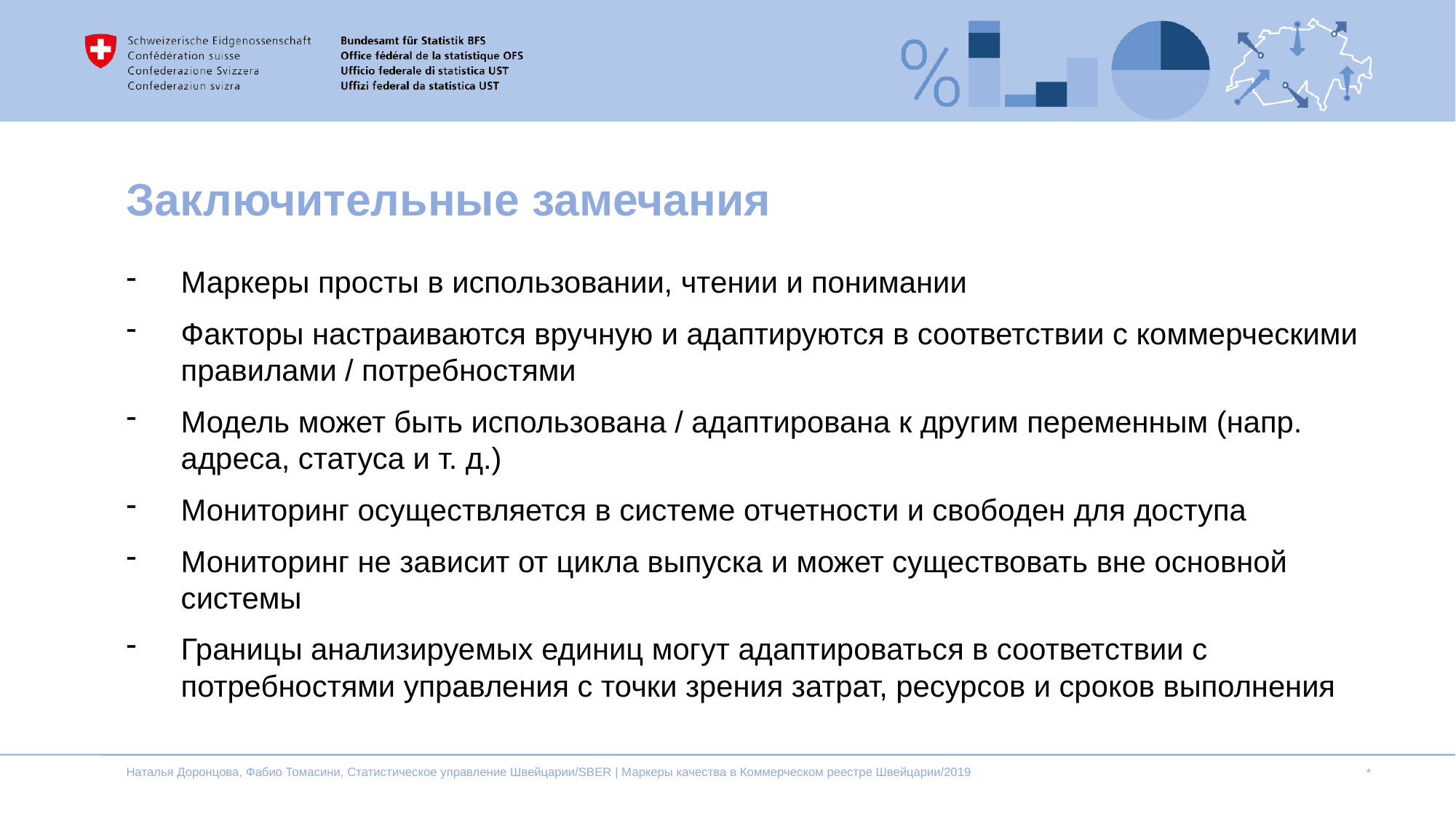

Заключительные замечания
Маркеры просты в использовании, чтении и понимании
Факторы настраиваются вручную и адаптируются в соответствии с коммерческими  правилами / потребностями
Модель может быть использована / адаптирована к другим переменным (напр. адреса, статуса и т. д.)
Мониторинг осуществляется в системе отчетности и свободен для доступа
Мониторинг не зависит от цикла выпуска и может существовать вне основной системы
Границы анализируемых единиц могут адаптироваться в соответствии с потребностями управления с точки зрения затрат, ресурсов и сроков выполнения
Наталья Доронцова, Фабио Томасини, Статистическое управление Швейцарии/SBER | Маркеры качества в Коммерческом реестре Швейцарии/2019
*